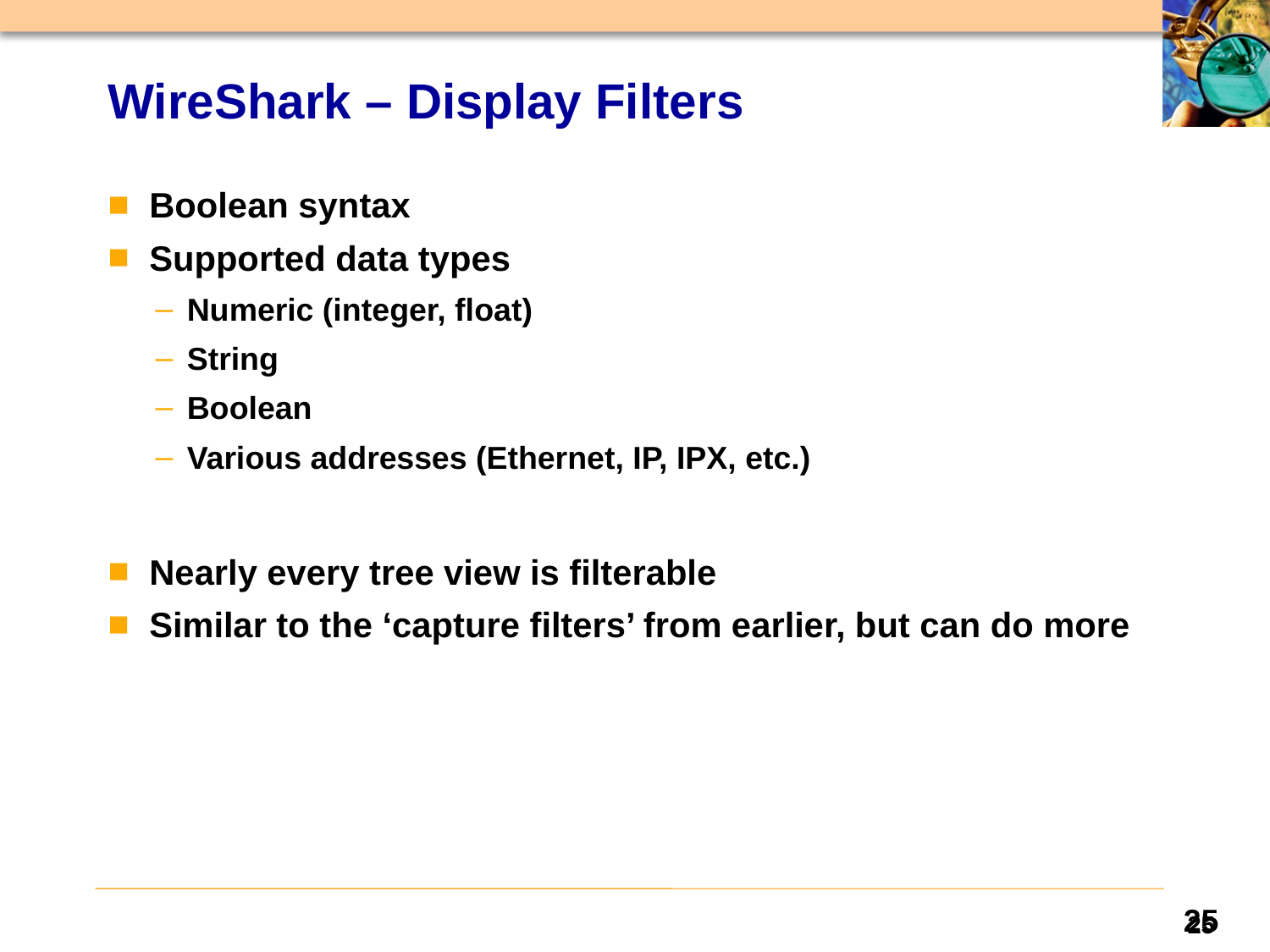

# WireShark – Display Filters
 Boolean syntax
 Supported data types
Numeric (integer, float)
String
Boolean
Various addresses (Ethernet, IP, IPX, etc.)

 Nearly every tree view is filterable
 Similar to the ‘capture filters’ from earlier, but can do more

25